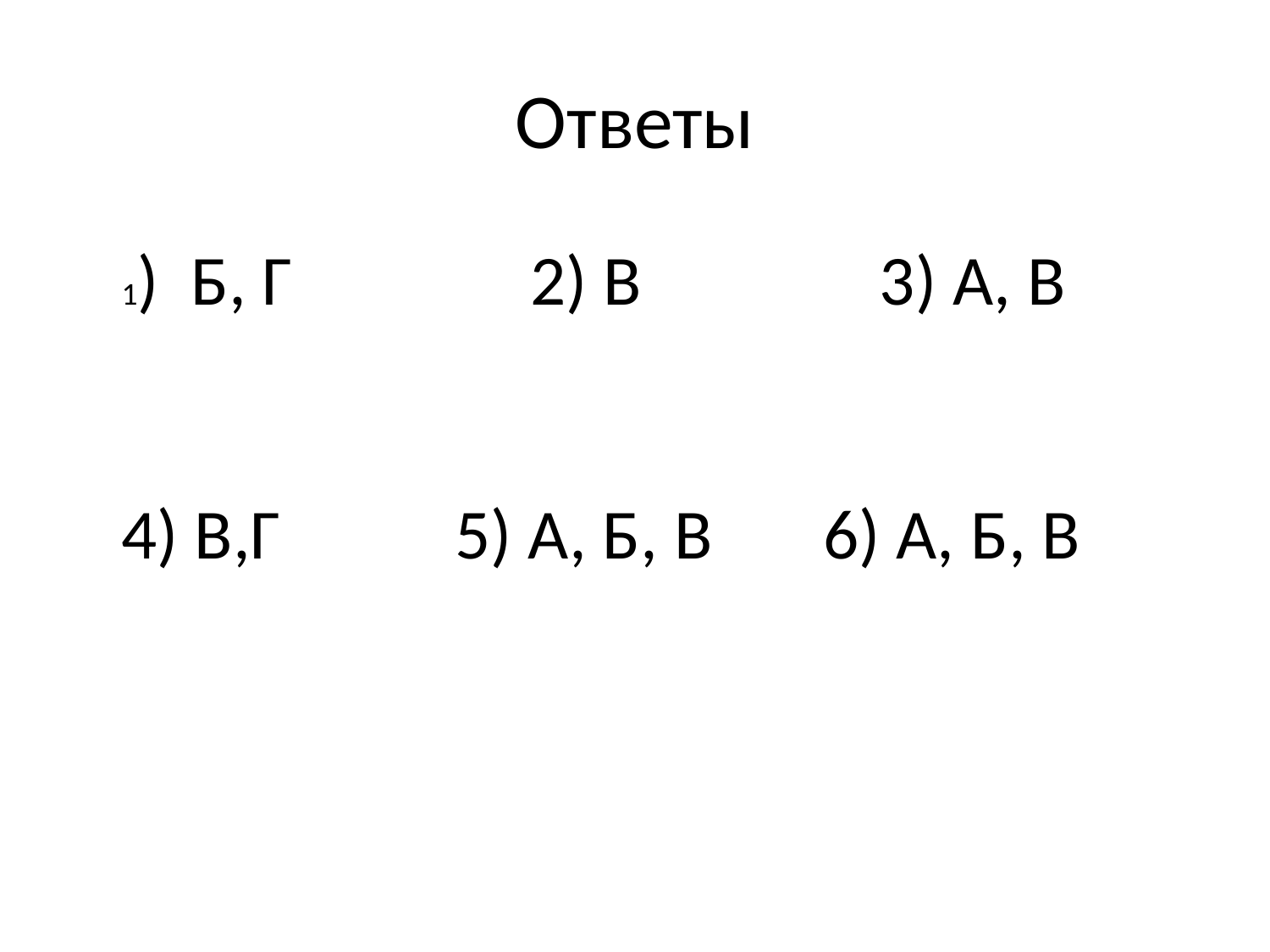

# Ответы
1)  Б, Г               2) В               3) А, В

4) В,Г           5) А, Б, В       6) А, Б, В